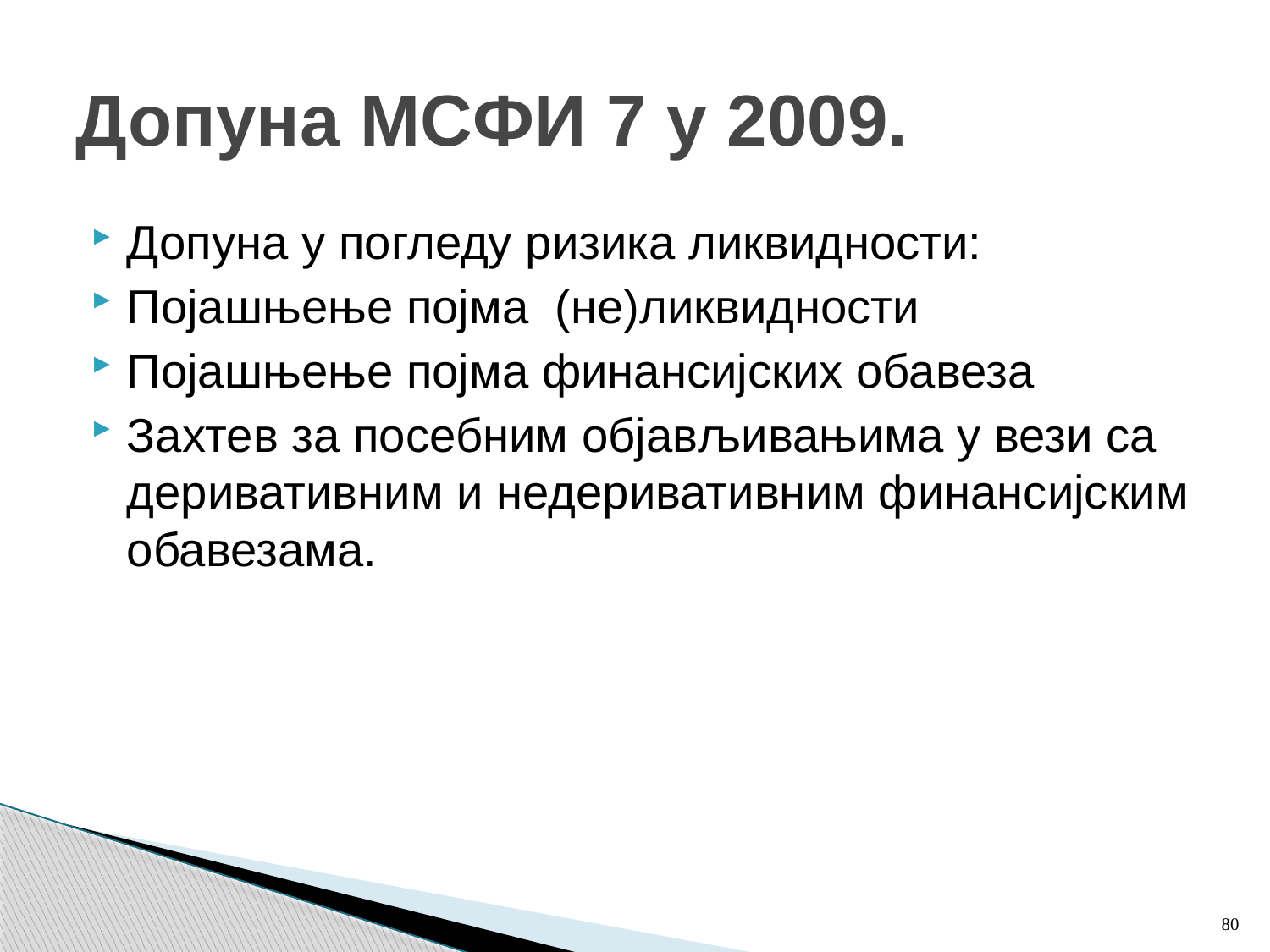

# Допуна МСФИ 7 у 2009.
Допуна у погледу ризика ликвидности:
Појашњење појма  (не)ликвидности
Појашњење појма финансијских обавеза
Захтев за посебним објављивањима у вези са деривативним и недеривативним финансијским обавезама.
80